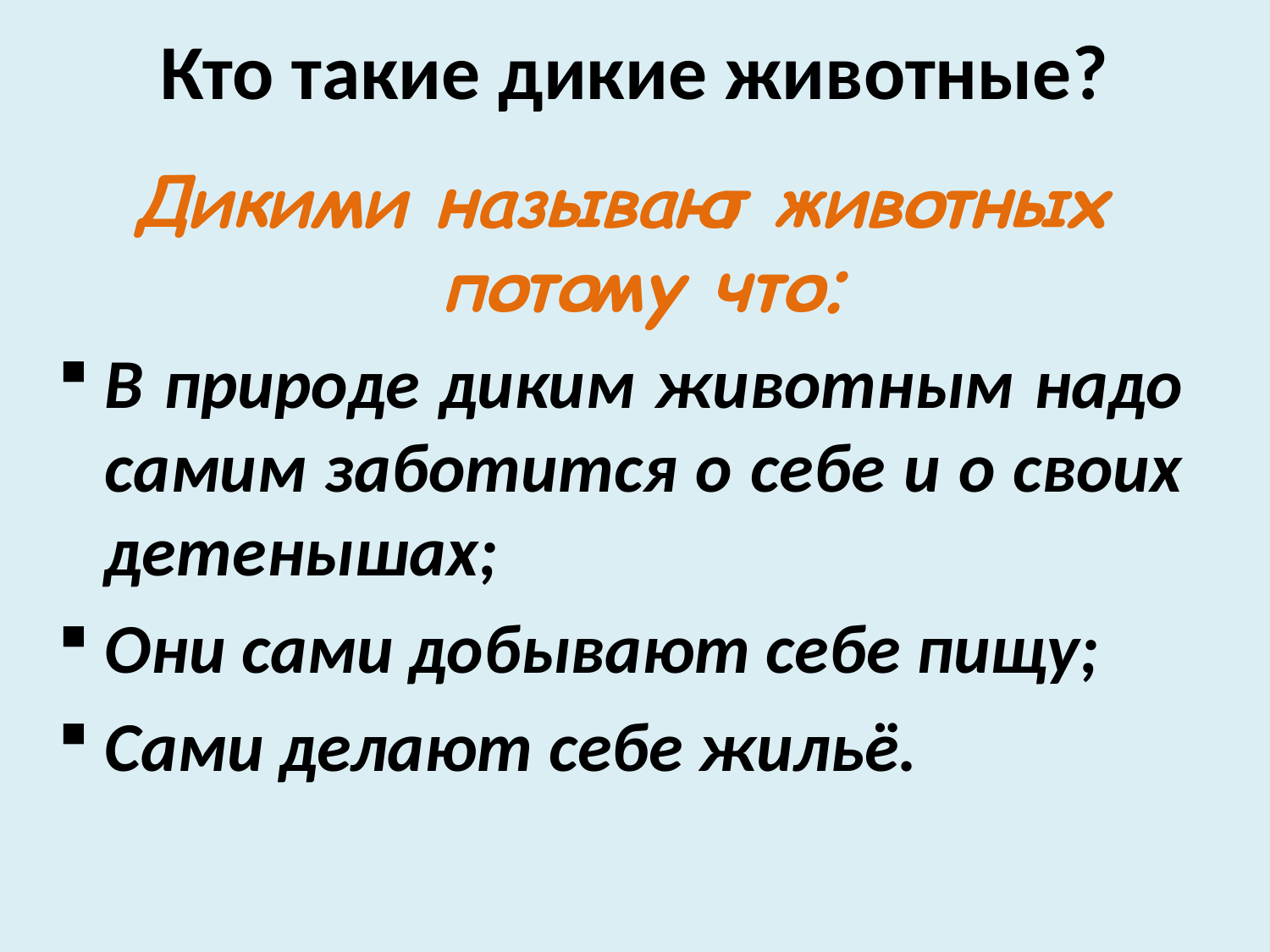

# Кто такие дикие животные?
Дикими называют животных потому что:
В природе диким животным надо самим заботится о себе и о своих детенышах;
Они сами добывают себе пищу;
Сами делают себе жильё.